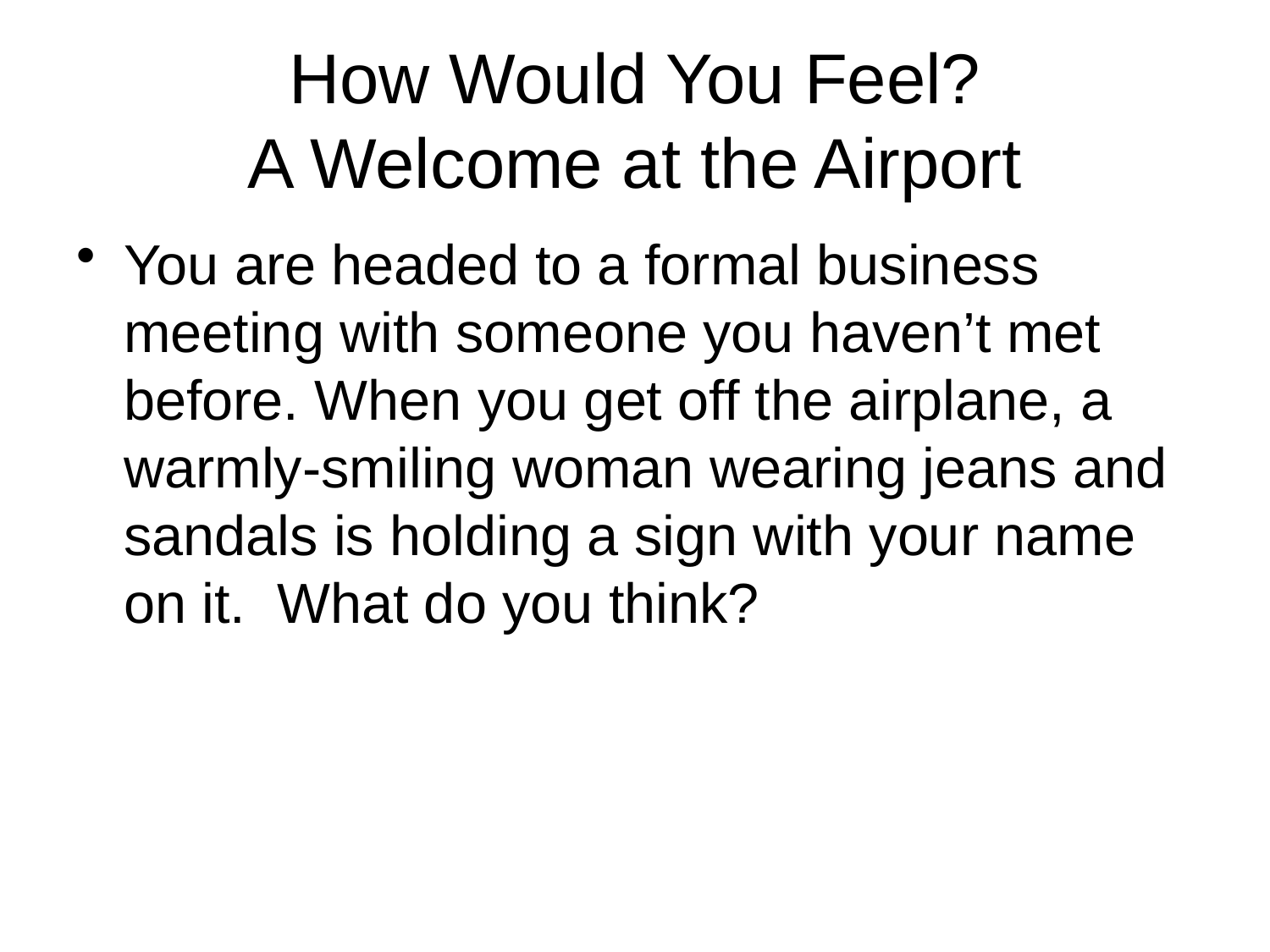

# How Would You Feel? A Welcome at the Airport
You are headed to a formal business meeting with someone you haven’t met before. When you get off the airplane, a warmly-smiling woman wearing jeans and sandals is holding a sign with your name on it.  What do you think?